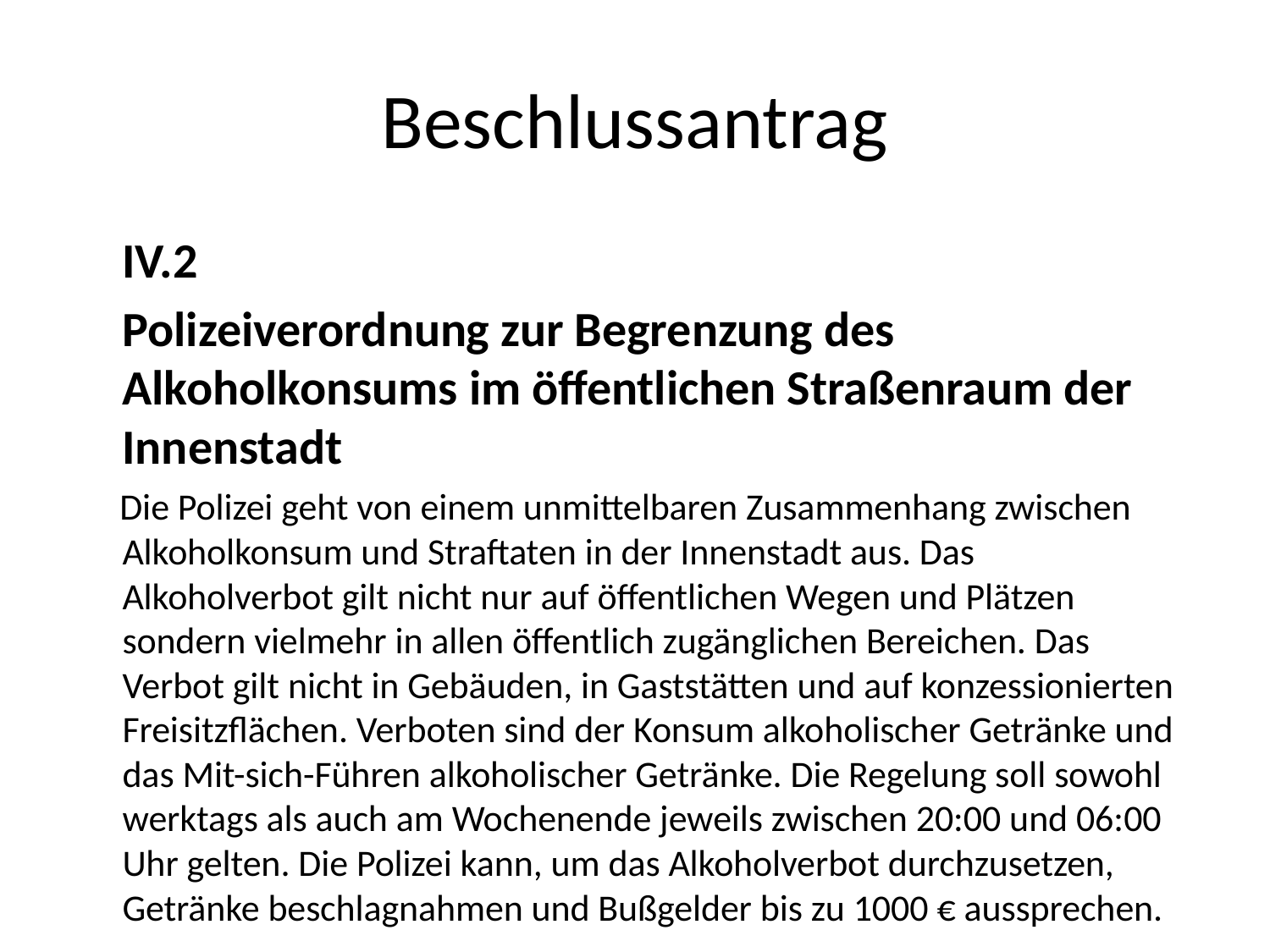

# Beschlussantrag
	IV.2
	Polizeiverordnung zur Begrenzung des Alkoholkonsums im öffentlichen Straßenraum der Innenstadt
     Die Polizei geht von einem unmittelbaren Zusammenhang zwischen Alkoholkonsum und Straftaten in der Innenstadt aus. Das Alkoholverbot gilt nicht nur auf öffentlichen Wegen und Plätzen sondern vielmehr in allen öffentlich zugänglichen Bereichen. Das Verbot gilt nicht in Gebäuden, in Gaststätten und auf konzessionierten Freisitzflächen. Verboten sind der Konsum alkoholischer Getränke und das Mit-sich-Führen alkoholischer Getränke. Die Regelung soll sowohl werktags als auch am Wochenende jeweils zwischen 20:00 und 06:00 Uhr gelten. Die Polizei kann, um das Alkoholverbot durchzusetzen, Getränke beschlagnahmen und Bußgelder bis zu 1000 € aussprechen.